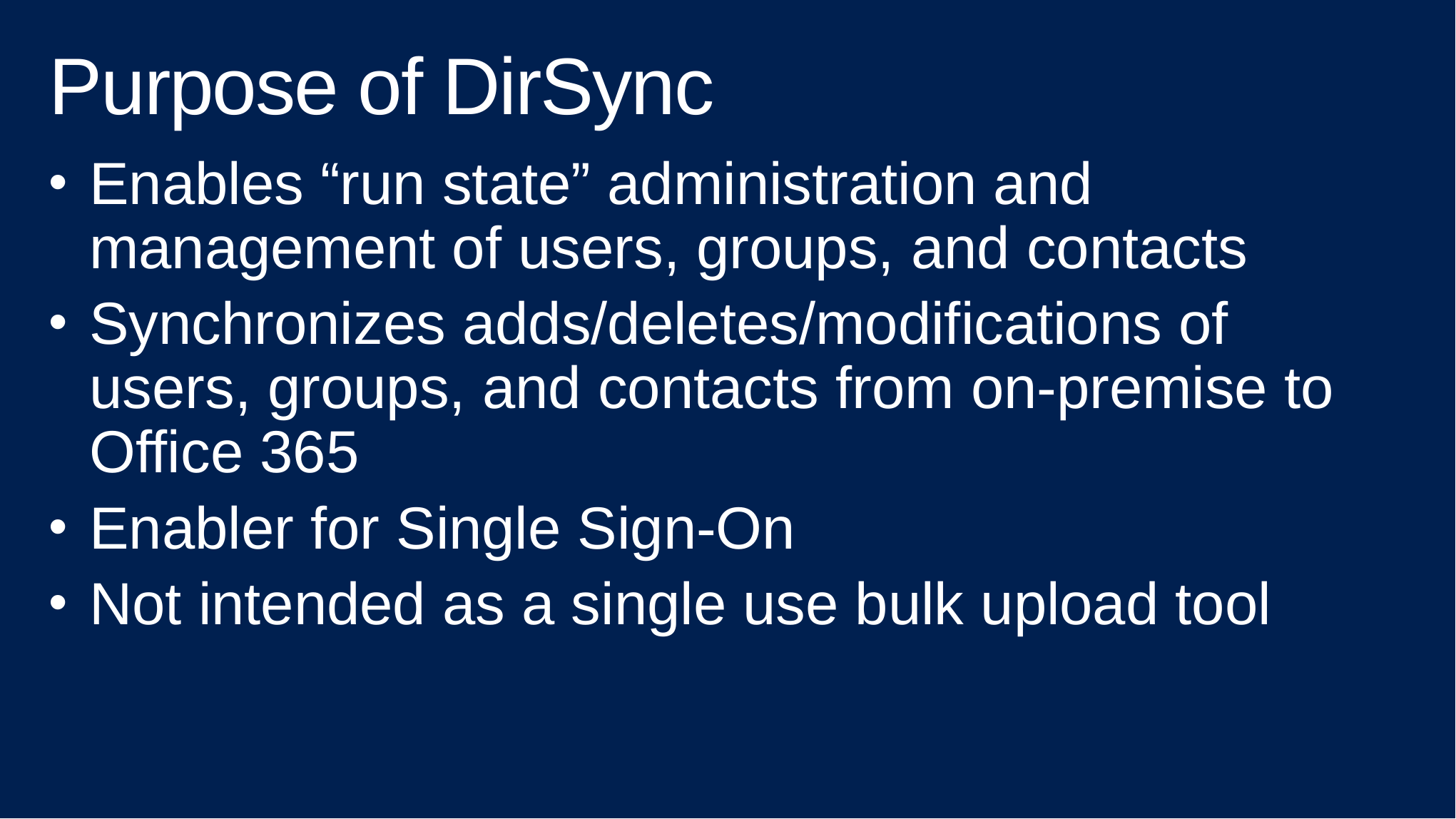

# Purpose of DirSync
Enables “run state” administration and management of users, groups, and contacts
Synchronizes adds/deletes/modifications of users, groups, and contacts from on-premise to Office 365
Enabler for Single Sign-On
Not intended as a single use bulk upload tool